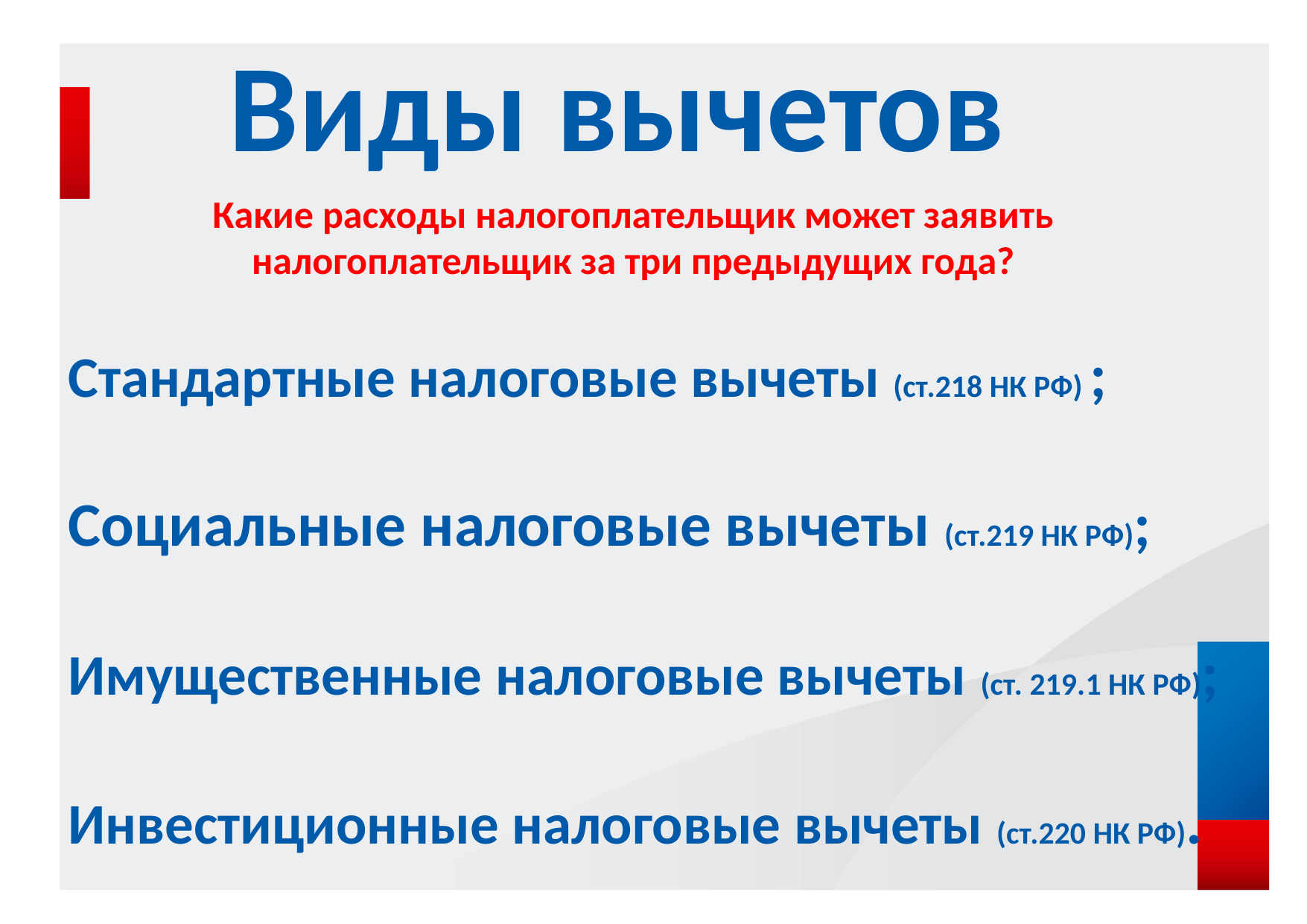

Виды вычетов
Какие расходы налогоплательщик может заявить налогоплательщик за три предыдущих года?

Стандартные налоговые вычеты (ст.218 НК РФ) ;

Социальные налоговые вычеты (ст.219 НК РФ);

Имущественные налоговые вычеты (ст. 219.1 НК РФ);

Инвестиционные налоговые вычеты (ст.220 НК РФ).